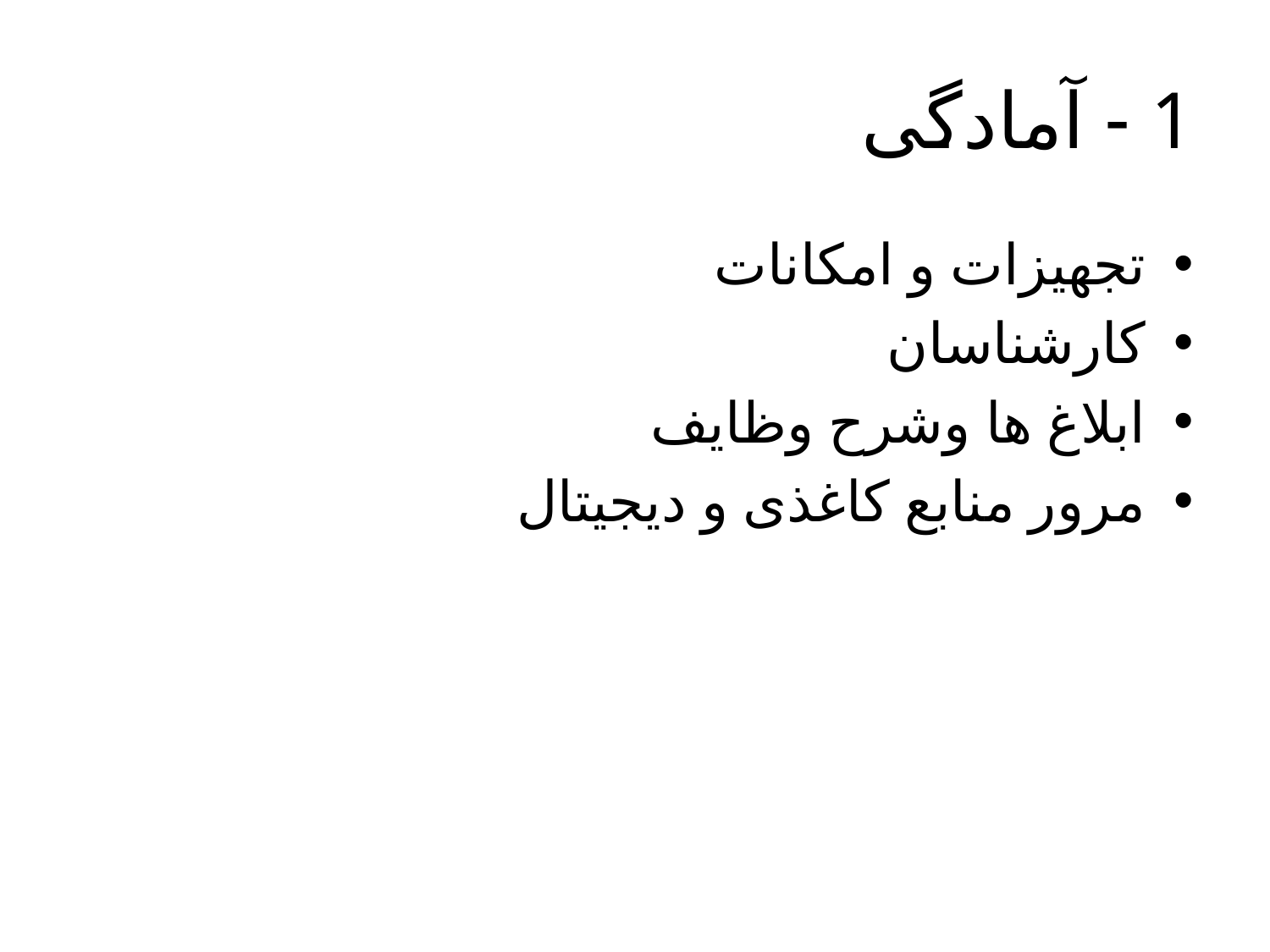

# 1 - آمادگی
تجهیزات و امکانات
کارشناسان
ابلاغ ها وشرح وظایف
مرور منابع کاغذی و دیجیتال